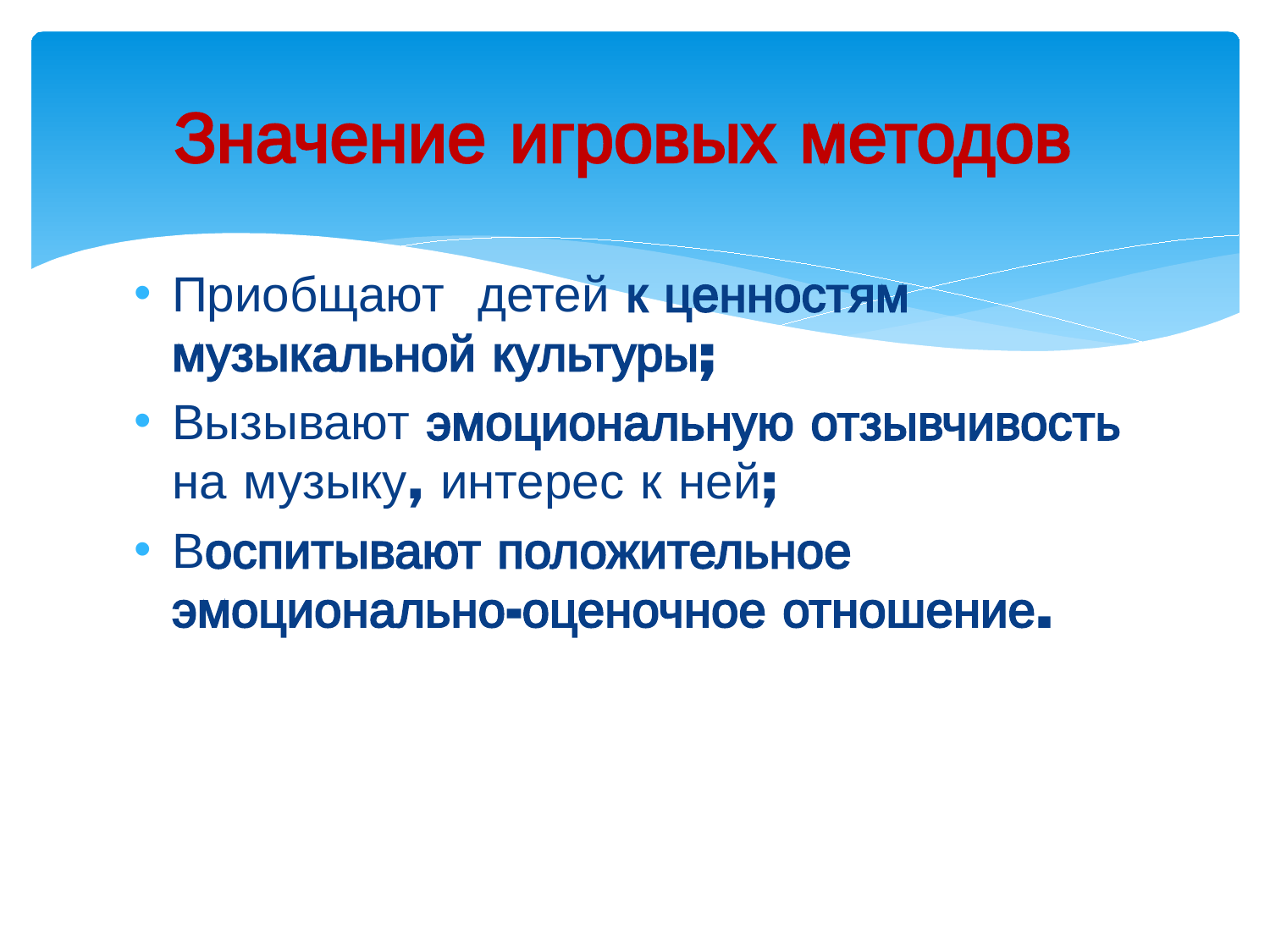

# Значение игровых методов
Приобщают  детей к ценностям музыкальной культуры;
Вызывают эмоциональную отзывчивость на музыку, интерес к ней;
Воспитывают положительное эмоционально-оценочное отношение.